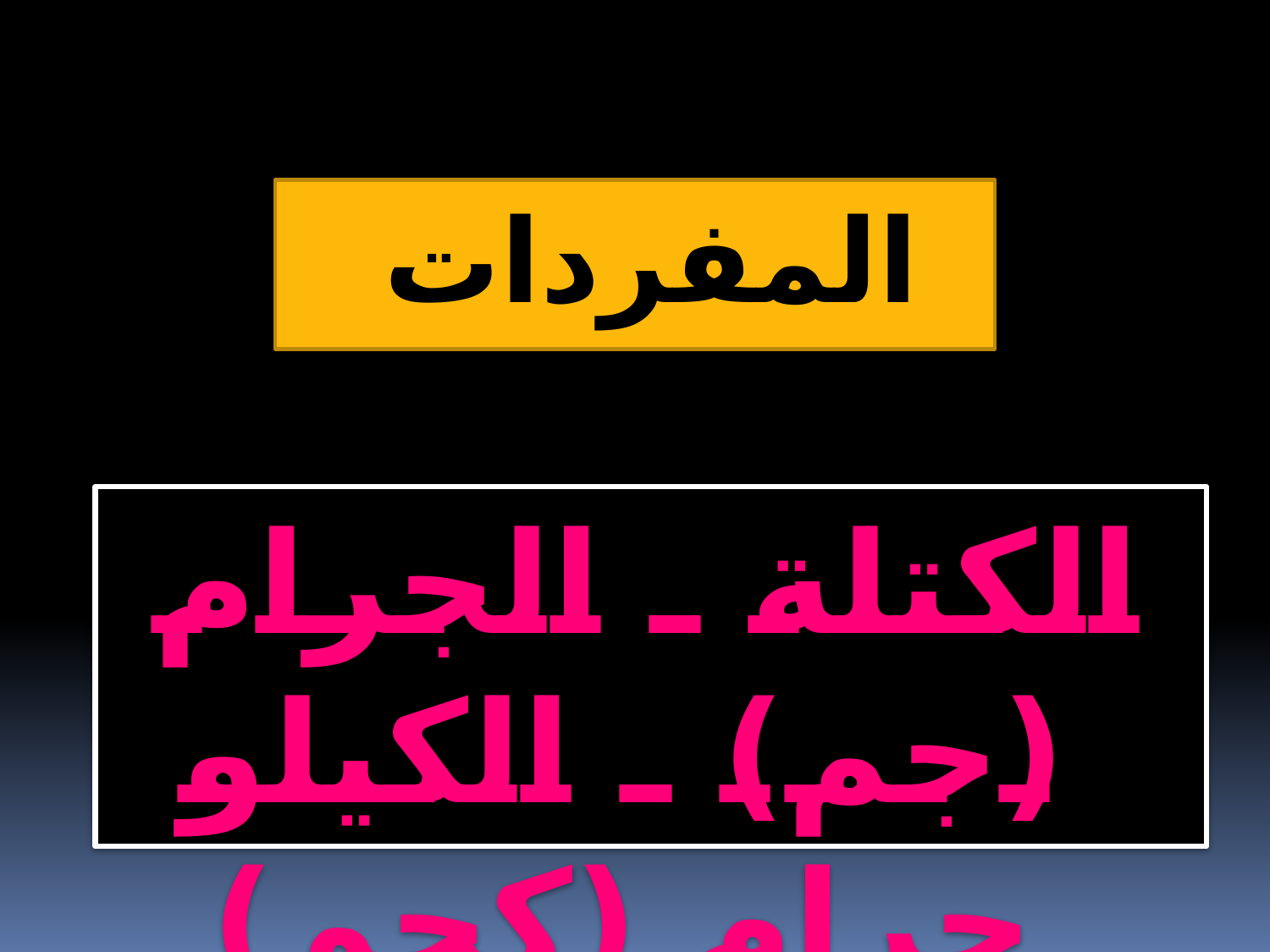

المفردات
الكتلة ـ الجرام (جم) ـ الكيلو جرام (كجم)